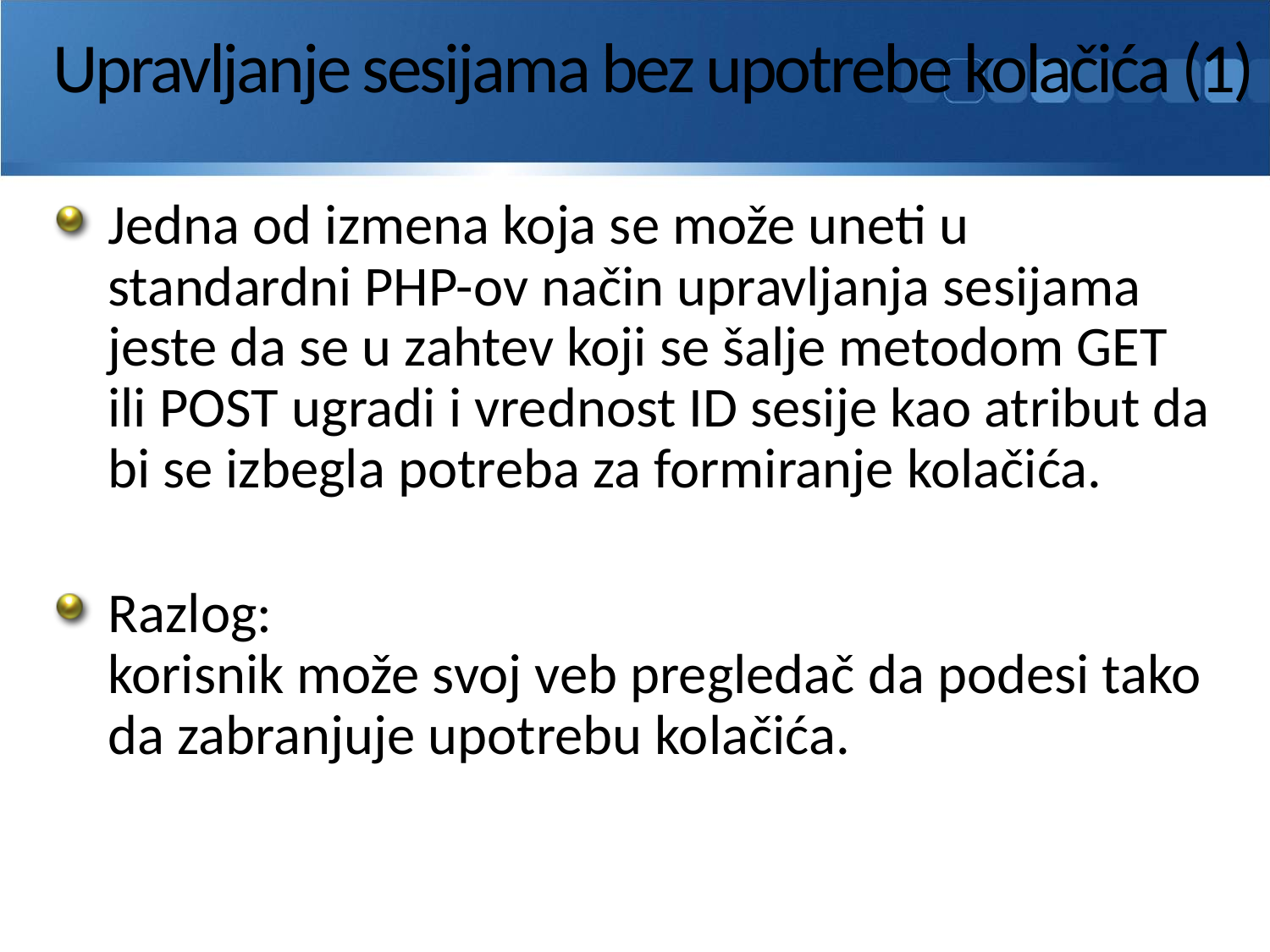

# Upravljanje sesijama bez upotrebe kolačića (1)
Jedna od izmena koja se može uneti u standardni PHP-ov način upravljanja sesijama jeste da se u zahtev koji se šalje metodom GET ili POST ugradi i vrednost ID sesije kao atribut da bi se izbegla potreba za formiranje kolačića.

Razlog:
korisnik može svoj veb pregledač da podesi tako da zabranjuje upotrebu kolačića.